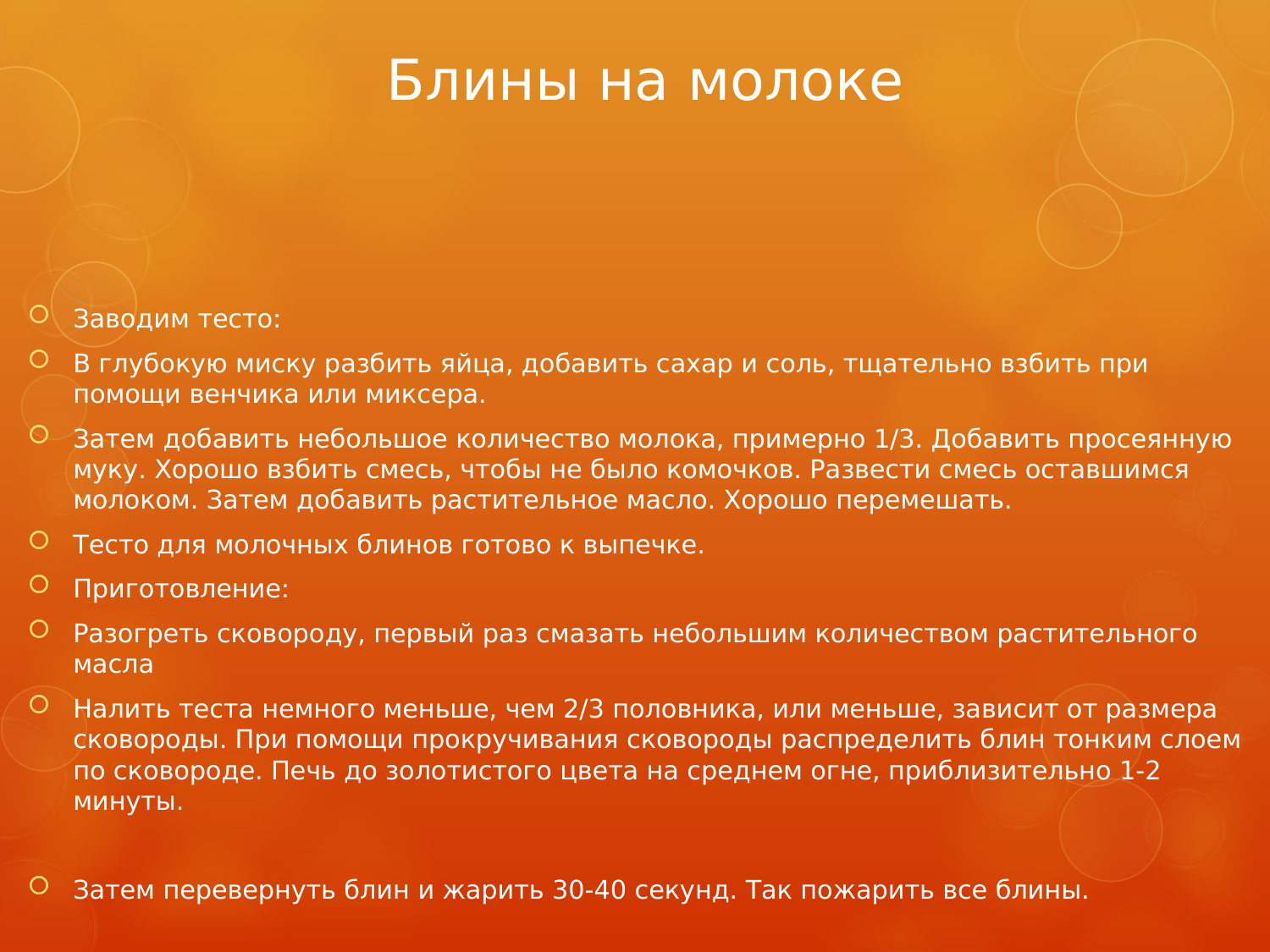

# Блины на молоке
Заводим тесто:
В глубокую миску разбить яйца, добавить сахар и соль, тщательно взбить при помощи венчика или миксера.
Затем добавить небольшое количество молока, примерно 1/3. Добавить просеянную муку. Хорошо взбить смесь, чтобы не было комочков. Развести смесь оставшимся молоком. Затем добавить растительное масло. Хорошо перемешать.
Тесто для молочных блинов готово к выпечке.
Приготовление:
Разогреть сковороду, первый раз смазать небольшим количеством растительного масла
Налить теста немного меньше, чем 2/3 половника, или меньше, зависит от размера сковороды. При помощи прокручивания сковороды распределить блин тонким слоем по сковороде. Печь до золотистого цвета на среднем огне, приблизительно 1-2 минуты.

Затем перевернуть блин и жарить 30-40 секунд. Так пожарить все блины.

Молочные блины тонкие готовы.